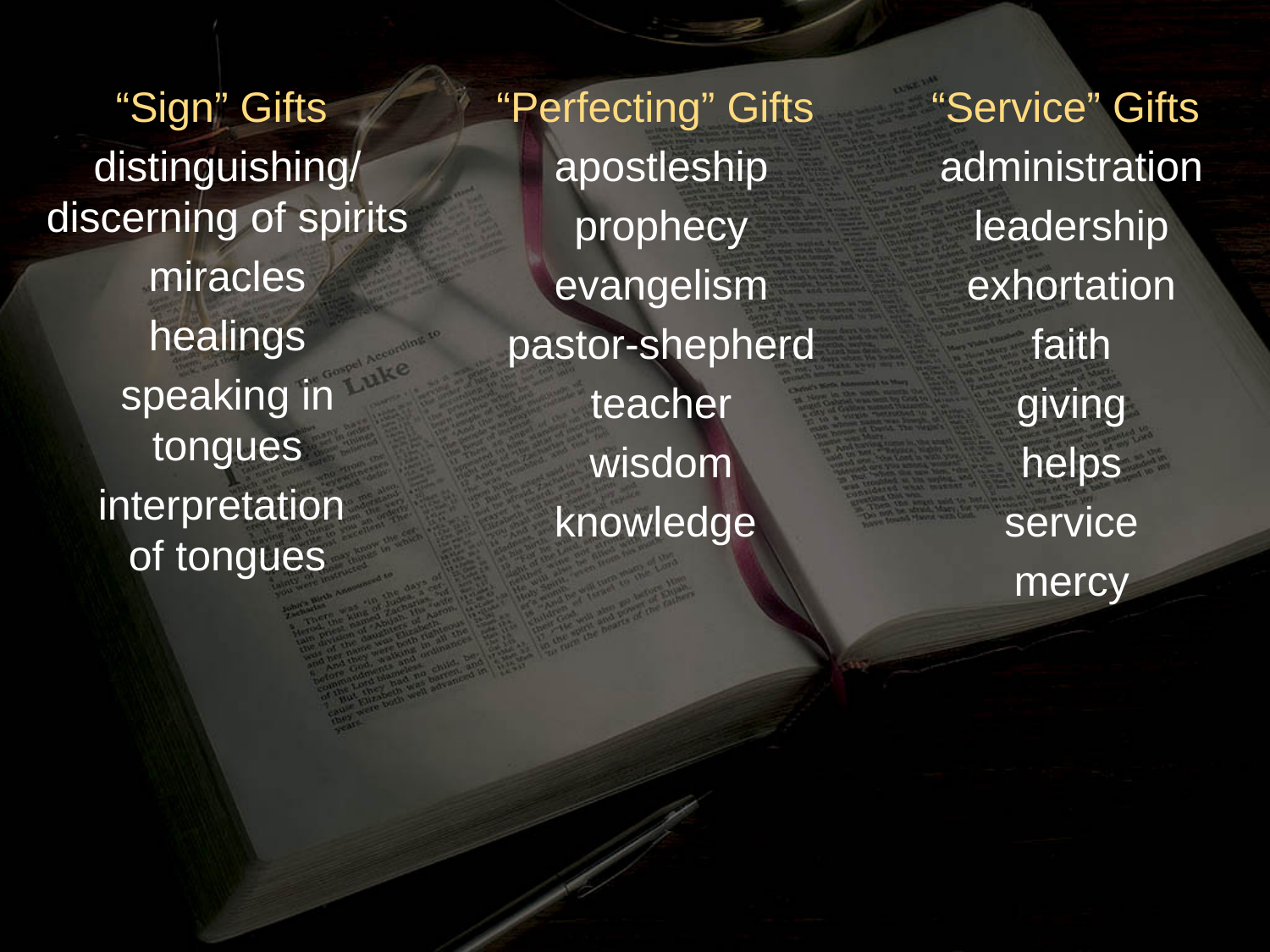

“Sign” Gifts
distinguishing/discerning of spirits
miracles
healings
speaking in tongues
interpretation
of tongues

“Perfecting” Gifts
apostleship
prophecy
evangelism
pastor-shepherd
teacher
wisdom
knowledge
“Service” Gifts
administration
leadership
exhortation
faith
giving
helps
service
mercy